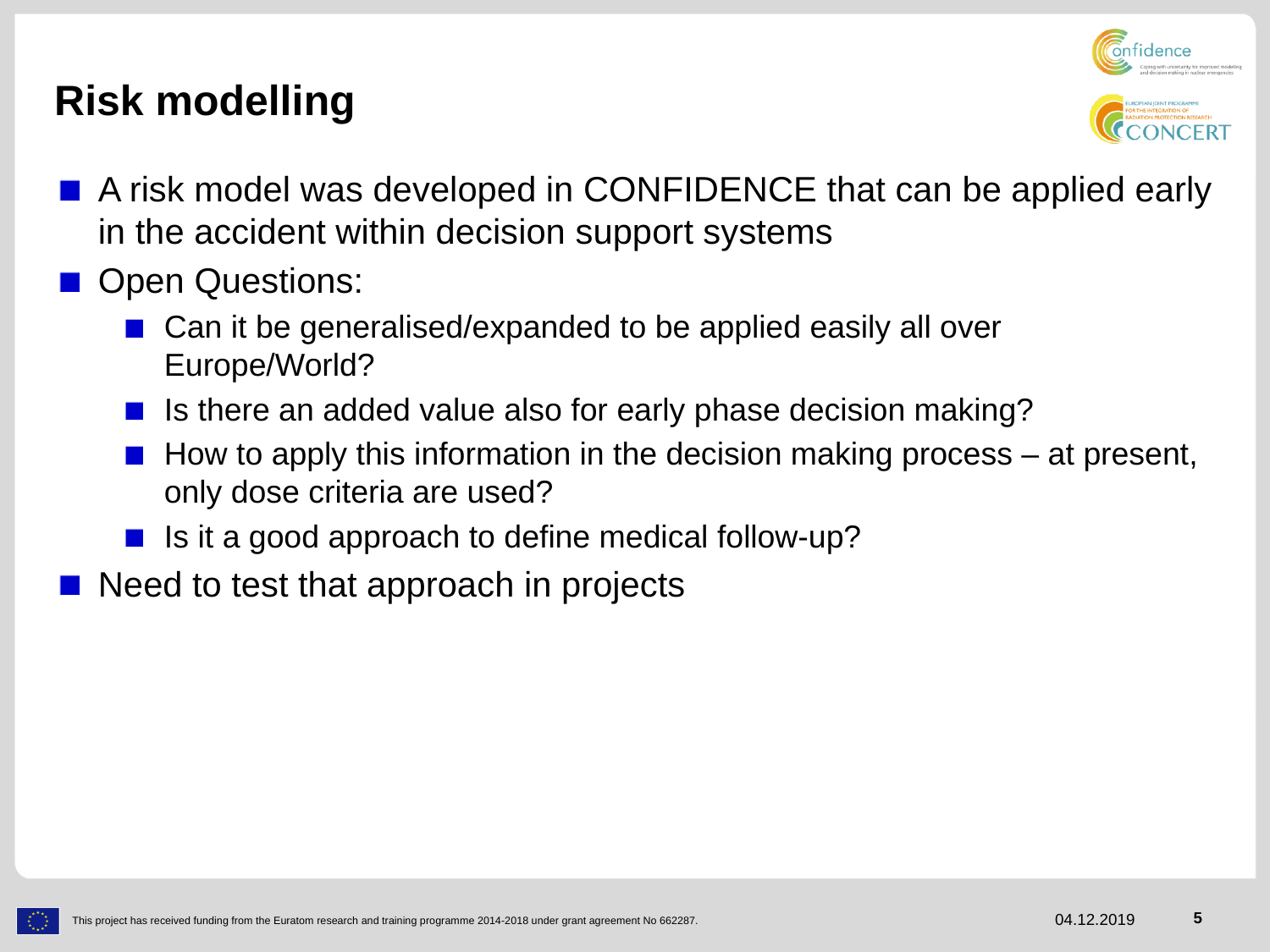

# Risk modelling
A risk model was developed in CONFIDENCE that can be applied early in the accident within decision support systems
Open Questions:
Can it be generalised/expanded to be applied easily all over Europe/World?
Is there an added value also for early phase decision making?
How to apply this information in the decision making process – at present, only dose criteria are used?
Is it a good approach to define medical follow-up?
Need to test that approach in projects